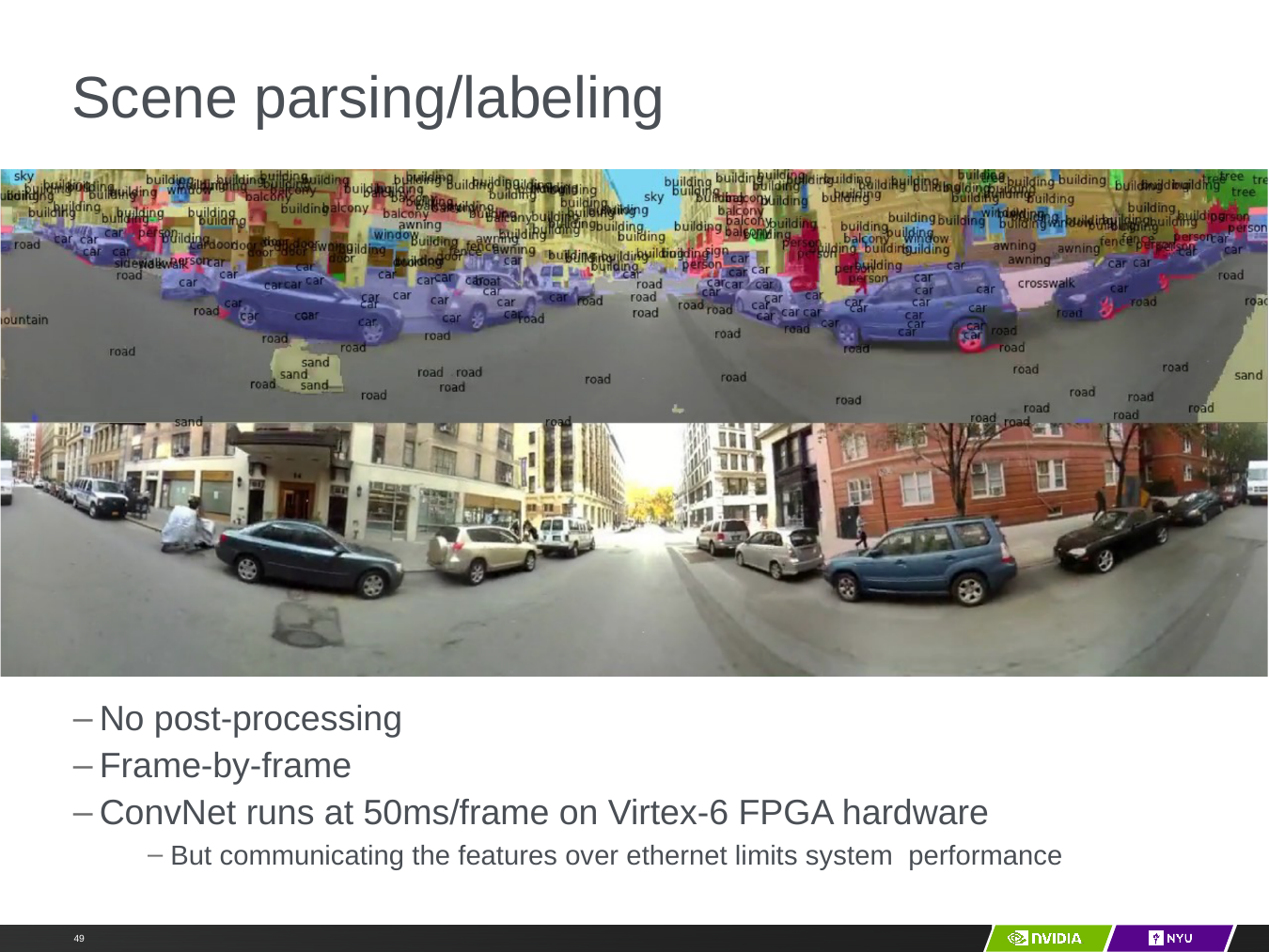

# Scene parsing/labeling
Y LeCun

No post-processing
Frame-by-frame
ConvNet runs at 50ms/frame on Virtex-6 FPGA hardware
But communicating the features over ethernet limits system  performance